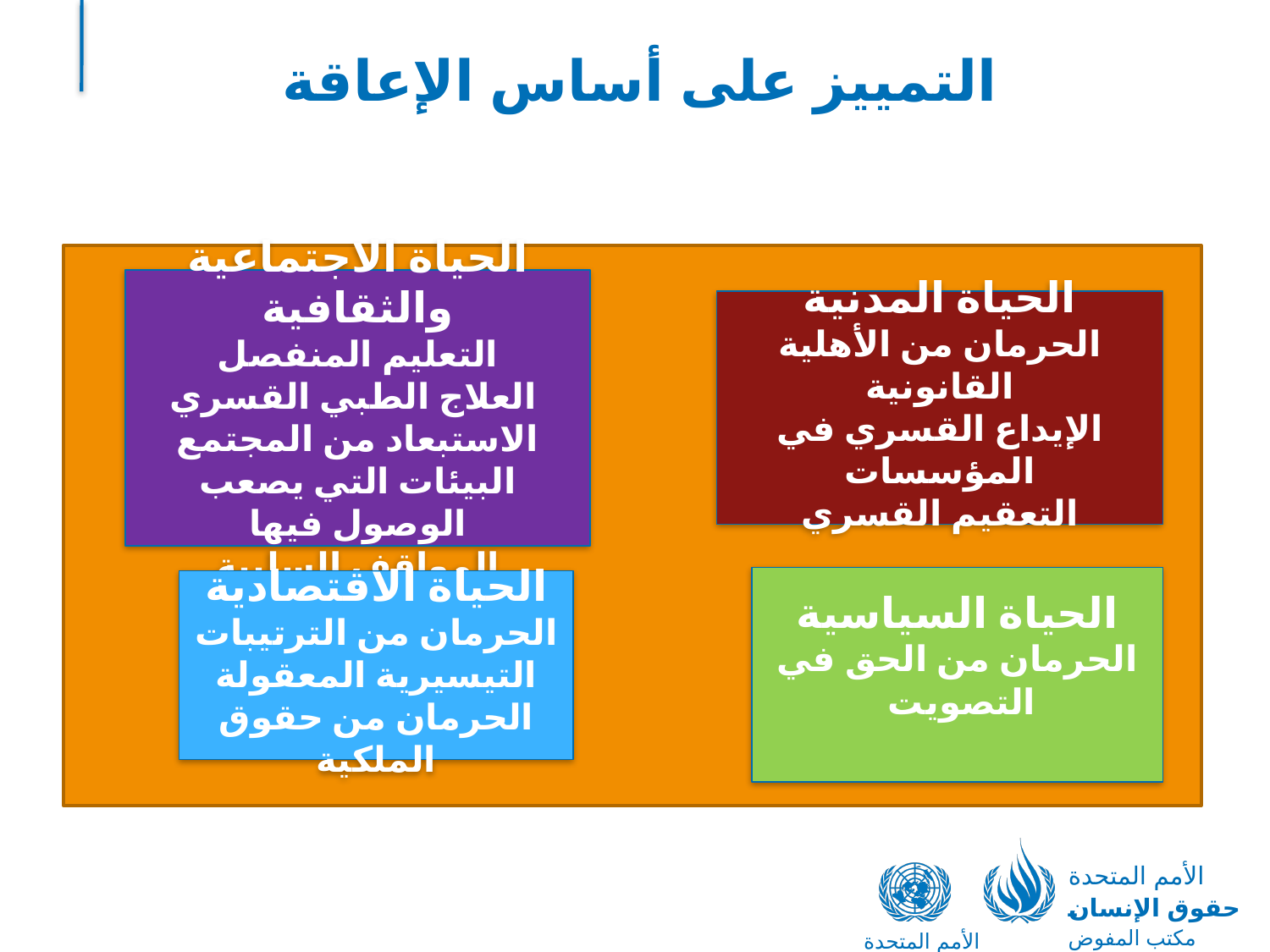

# التمييز على أساس الإعاقة

الحياة الاجتماعية والثقافية
التعليم المنفصل
العلاج الطبي القسري
الاستبعاد من المجتمع
البيئات التي يصعب الوصول فيها
المواقف السلبية

الحياة المدنية
الحرمان من الأهلية القانونية
الإيداع القسري في المؤسسات
التعقيم القسري

الحياة السياسية
الحرمان من الحق في التصويت

الحياة الاقتصادية
الحرمان من الترتيبات التيسيرية المعقولة
الحرمان من حقوق الملكية

الأمم المتحدة
حقوق الإنسان
مكتب المفوض السامي
الأمم المتحدة